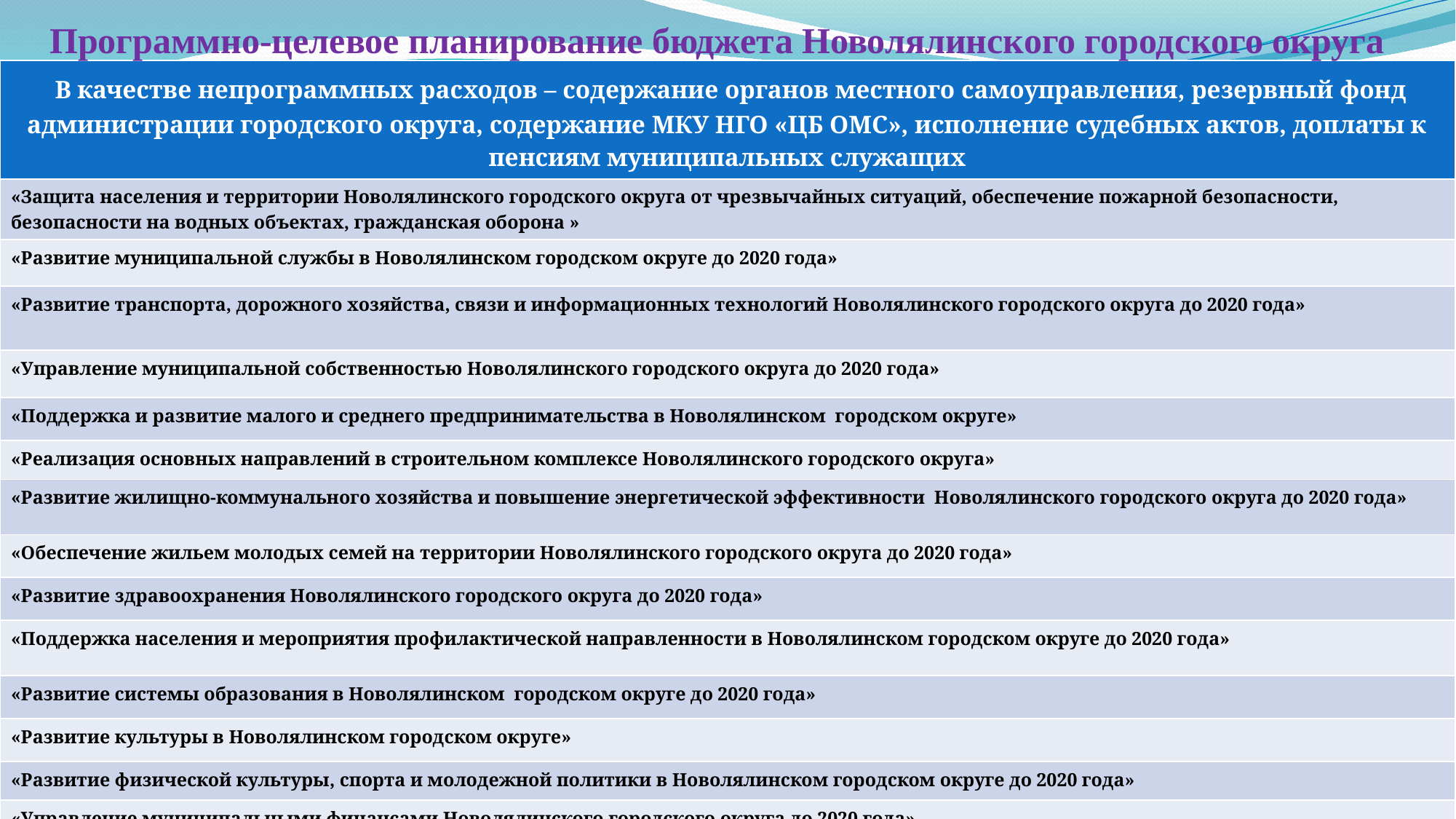

# Программно-целевое планирование бюджета Новолялинского городского округа
| В качестве непрограммных расходов – содержание органов местного самоуправления, резервный фонд администрации городского округа, содержание МКУ НГО «ЦБ ОМС», исполнение судебных актов, доплаты к пенсиям муниципальных служащих |
| --- |
| «Защита населения и территории Новолялинского городского округа от чрезвычайных ситуаций, обеспечение пожарной безопасности, безопасности на водных объектах, гражданская оборона » |
| «Развитие муниципальной службы в Новолялинском городском округе до 2020 года» |
| «Развитие транспорта, дорожного хозяйства, связи и информационных технологий Новолялинского городского округа до 2020 года» |
| «Управление муниципальной собственностью Новолялинского городского округа до 2020 года» |
| «Поддержка и развитие малого и среднего предпринимательства в Новолялинском городском округе» |
| «Реализация основных направлений в строительном комплексе Новолялинского городского округа» |
| «Развитие жилищно-коммунального хозяйства и повышение энергетической эффективности Новолялинского городского округа до 2020 года» |
| «Обеспечение жильем молодых семей на территории Новолялинского городского округа до 2020 года» |
| «Развитие здравоохранения Новолялинского городского округа до 2020 года» |
| «Поддержка населения и мероприятия профилактической направленности в Новолялинском городском округе до 2020 года» |
| «Развитие системы образования в Новолялинском городском округе до 2020 года» |
| «Развитие культуры в Новолялинском городском округе» |
| «Развитие физической культуры, спорта и молодежной политики в Новолялинском городском округе до 2020 года» |
| «Управление муниципальными финансами Новолялинского городского округа до 2020 года» |